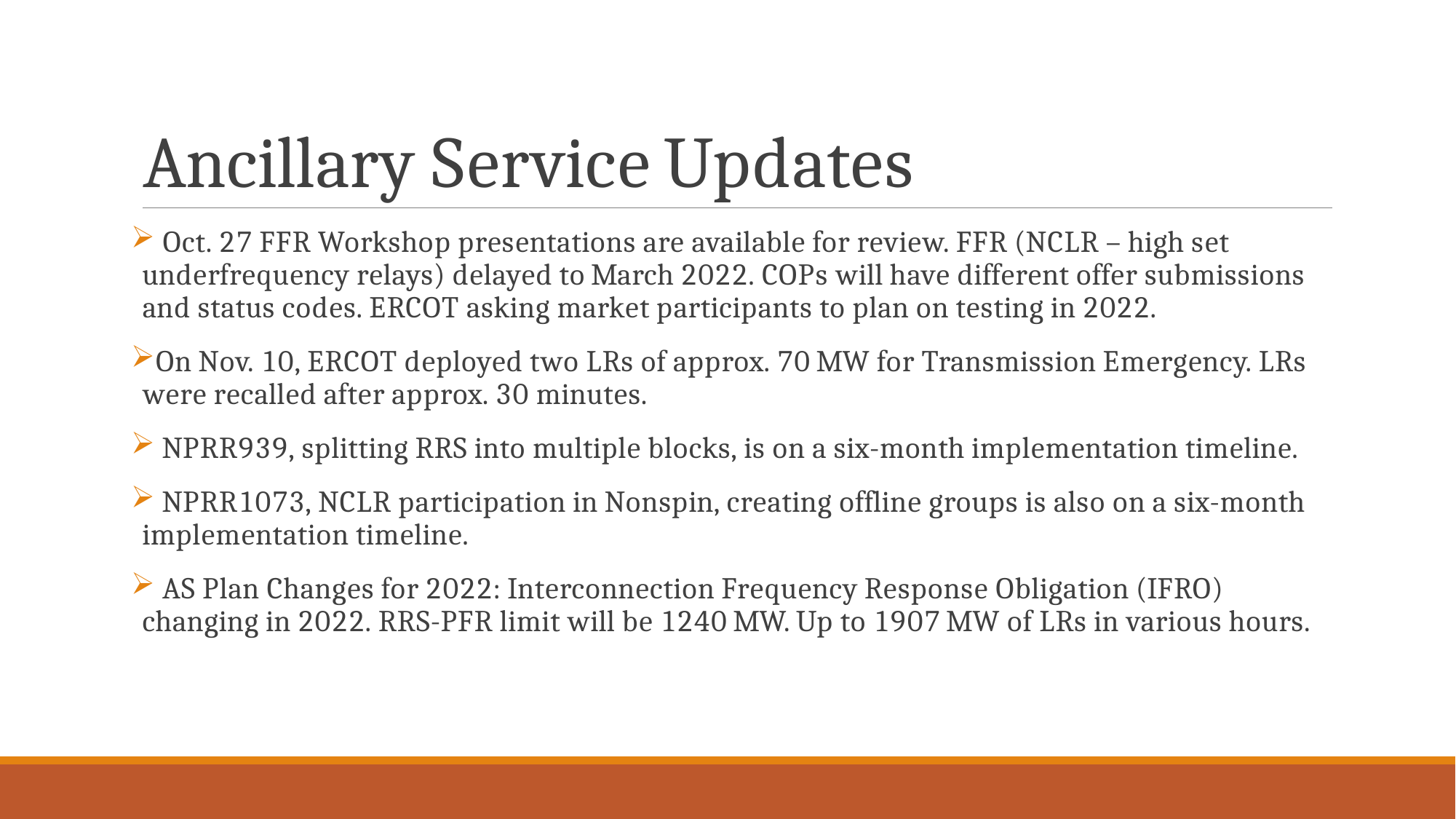

# Ancillary Service Updates
 Oct. 27 FFR Workshop presentations are available for review. FFR (NCLR – high set underfrequency relays) delayed to March 2022. COPs will have different offer submissions and status codes. ERCOT asking market participants to plan on testing in 2022.
On Nov. 10, ERCOT deployed two LRs of approx. 70 MW for Transmission Emergency. LRs were recalled after approx. 30 minutes.
 NPRR939, splitting RRS into multiple blocks, is on a six-month implementation timeline.
 NPRR1073, NCLR participation in Nonspin, creating offline groups is also on a six-month implementation timeline.
 AS Plan Changes for 2022: Interconnection Frequency Response Obligation (IFRO) changing in 2022. RRS-PFR limit will be 1240 MW. Up to 1907 MW of LRs in various hours.